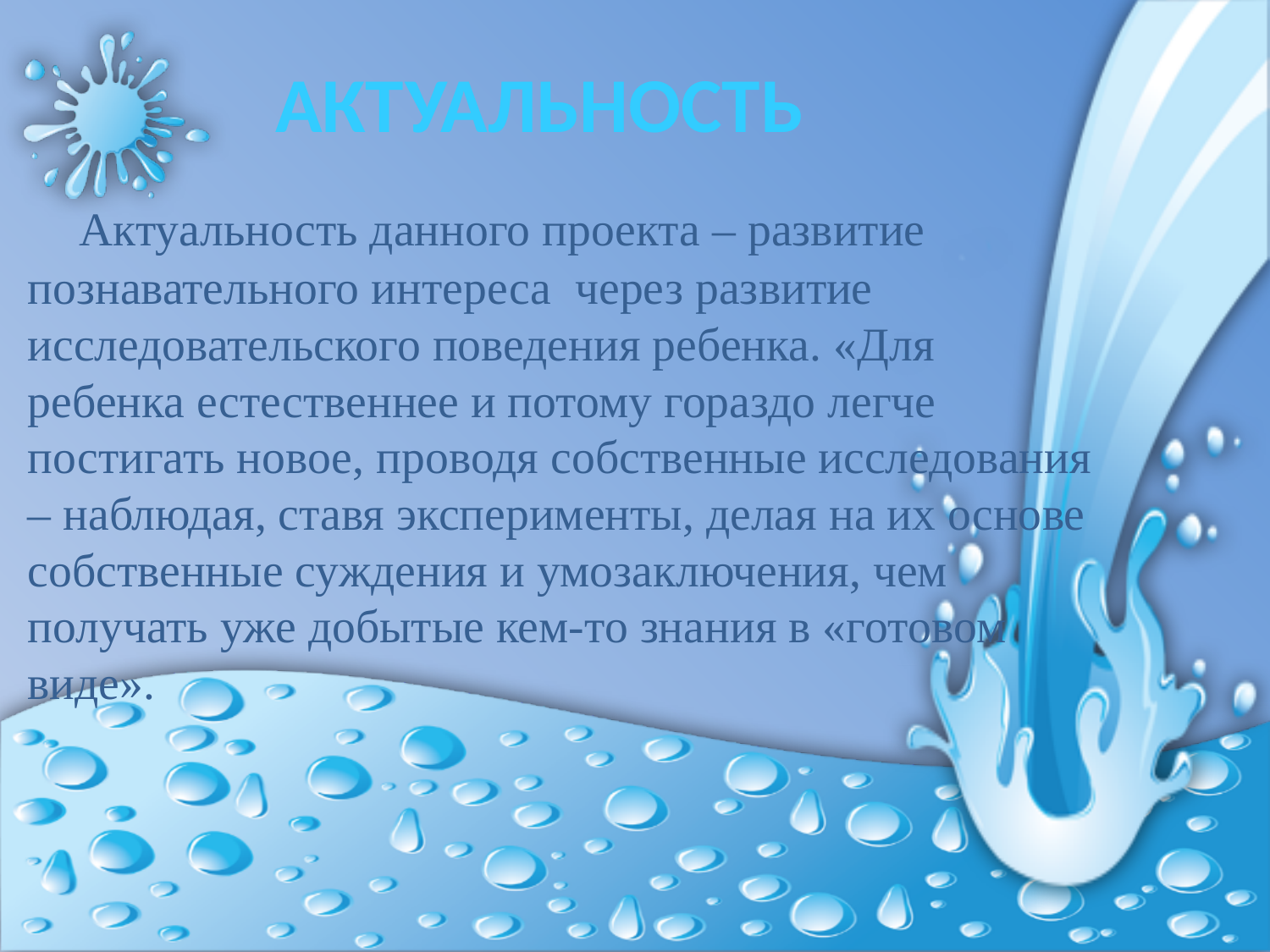

# Актуальность

    Актуальность данного проекта – развитие познавательного интереса  через развитие исследовательского поведения ребенка. «Для ребенка естественнее и потому гораздо легче постигать новое, проводя собственные исследования – наблюдая, ставя эксперименты, делая на их основе собственные суждения и умозаключения, чем получать уже добытые кем-то знания в «готовом виде».